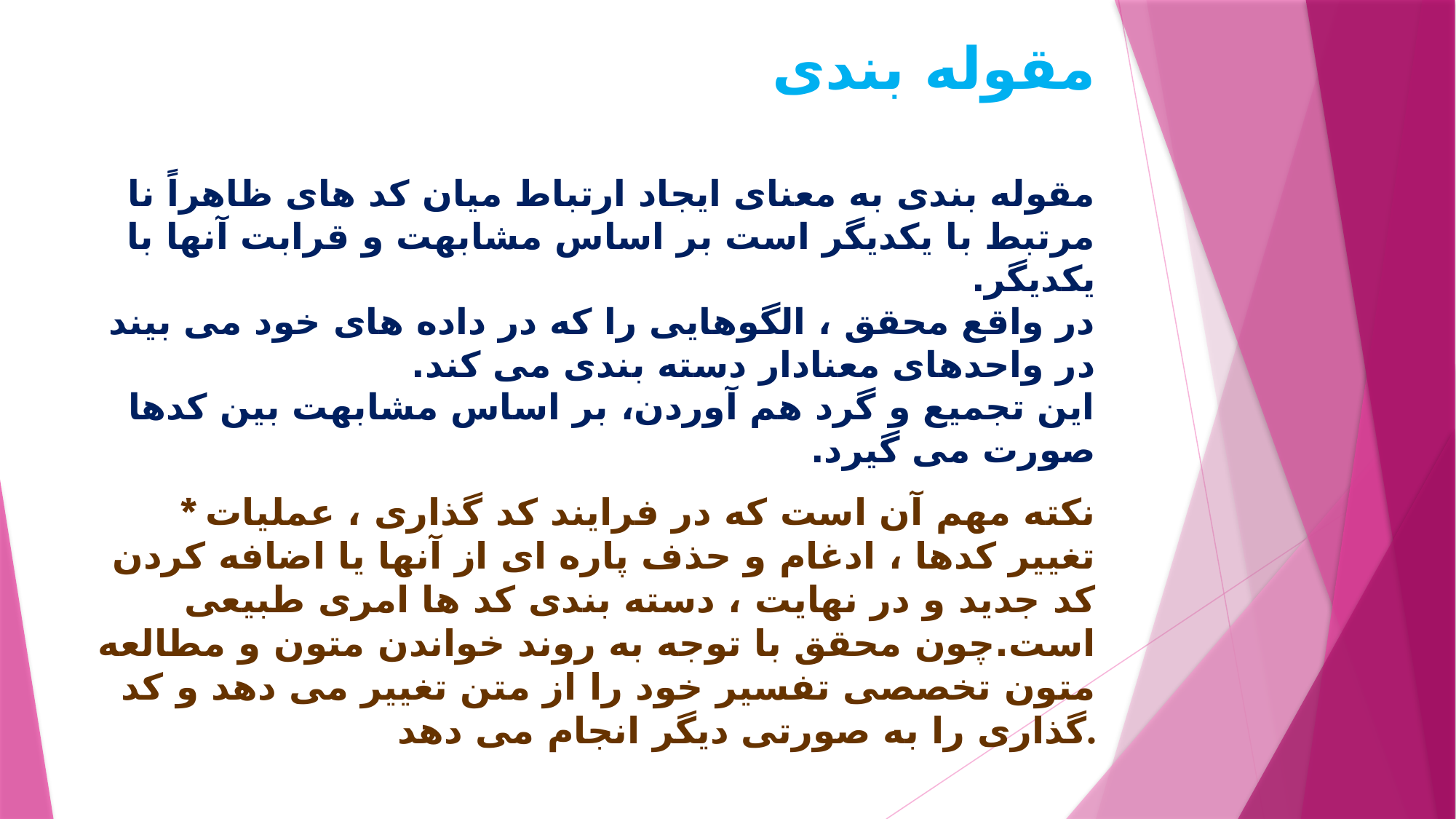

# مقوله بندی مقوله بندی به معنای ایجاد ارتباط میان کد های ظاهراً نا مرتبط با یکدیگر است بر اساس مشابهت و قرابت آنها با یکدیگر. در واقع محقق ، الگوهایی را که در داده های خود می بیند در واحدهای معنادار دسته بندی می کند. این تجمیع و گرد هم آوردن، بر اساس مشابهت بین کدها صورت می گیرد.
* نکته مهم آن است که در فرایند کد گذاری ، عملیات تغییر کدها ، ادغام و حذف پاره ای از آنها یا اضافه کردن کد جدید و در نهایت ، دسته بندی کد ها امری طبیعی است.چون محقق با توجه به روند خواندن متون و مطالعه متون تخصصی تفسیر خود را از متن تغییر می دهد و کد گذاری را به صورتی دیگر انجام می دهد.